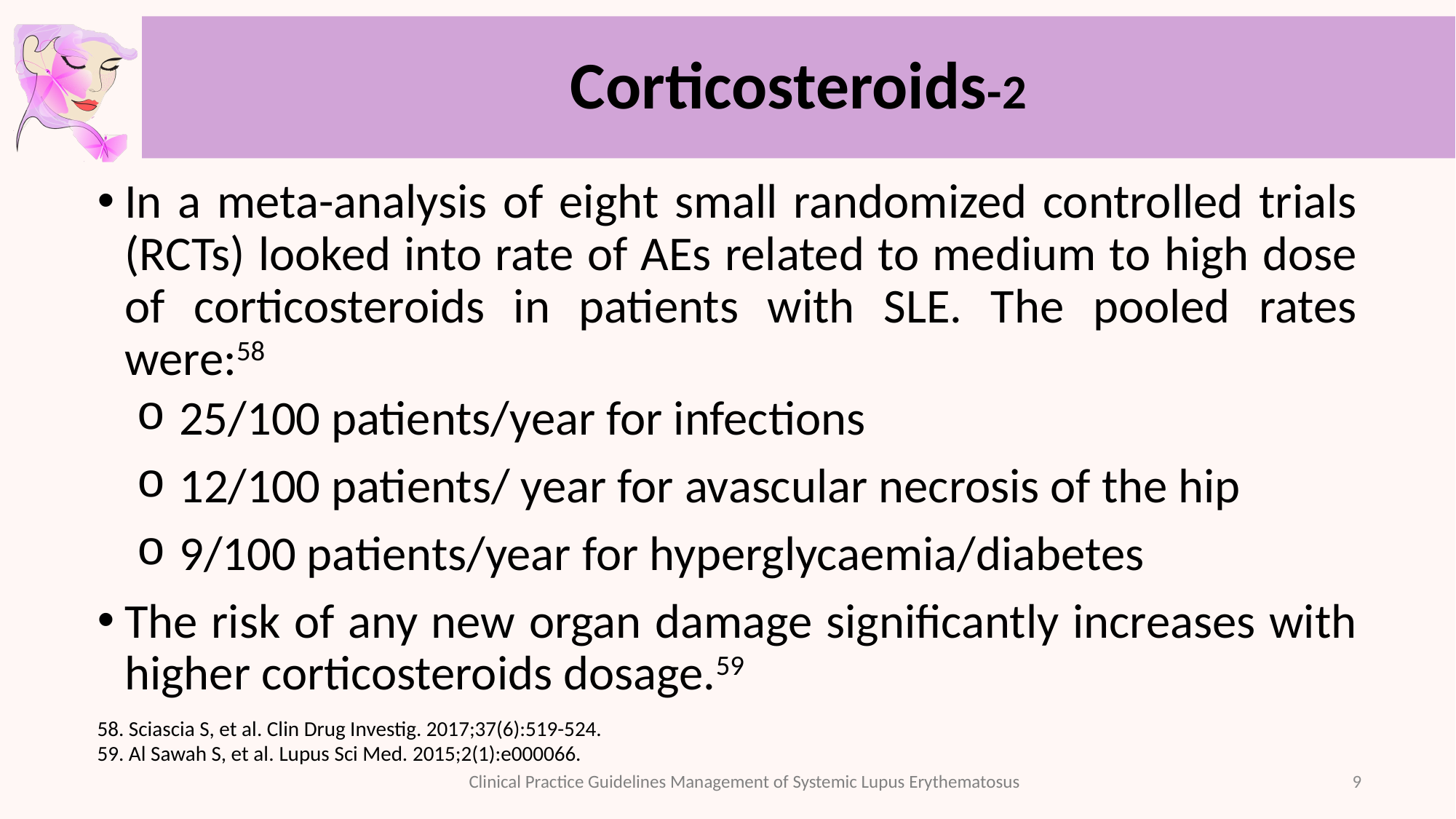

# Corticosteroids-2
In a meta-analysis of eight small randomized controlled trials (RCTs) looked into rate of AEs related to medium to high dose of corticosteroids in patients with SLE. The pooled rates were:58
25/100 patients/year for infections
12/100 patients/ year for avascular necrosis of the hip
9/100 patients/year for hyperglycaemia/diabetes
The risk of any new organ damage significantly increases with higher corticosteroids dosage.59
58. Sciascia S, et al. Clin Drug Investig. 2017;37(6):519-524.
59. Al Sawah S, et al. Lupus Sci Med. 2015;2(1):e000066.
9